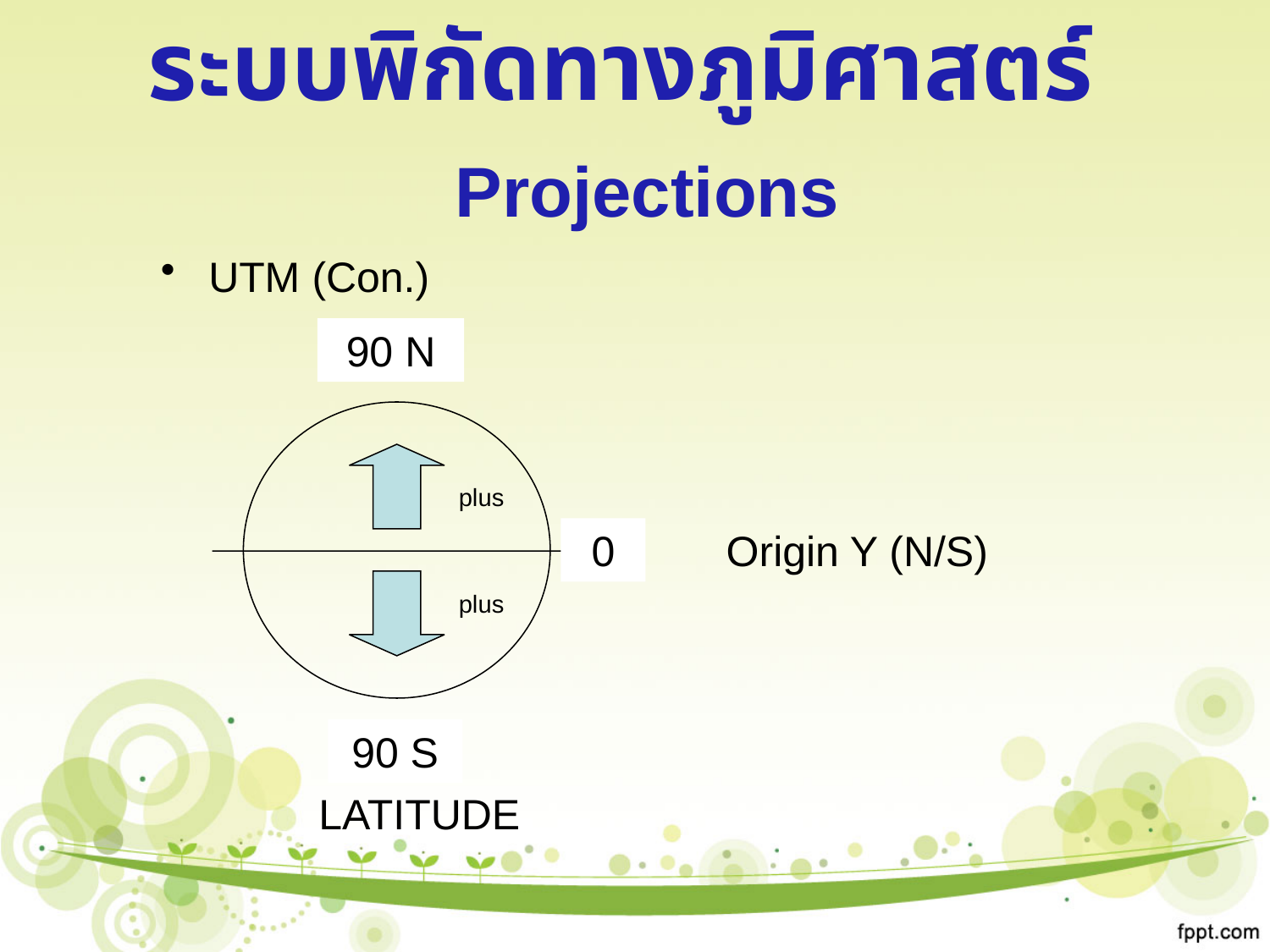

# ระบบพิกัดทางภูมิศาสตร์ Projections
UTM (Con.)
90 N

0

plus
Origin Y (N/S)

plus
90 S
LATITUDE